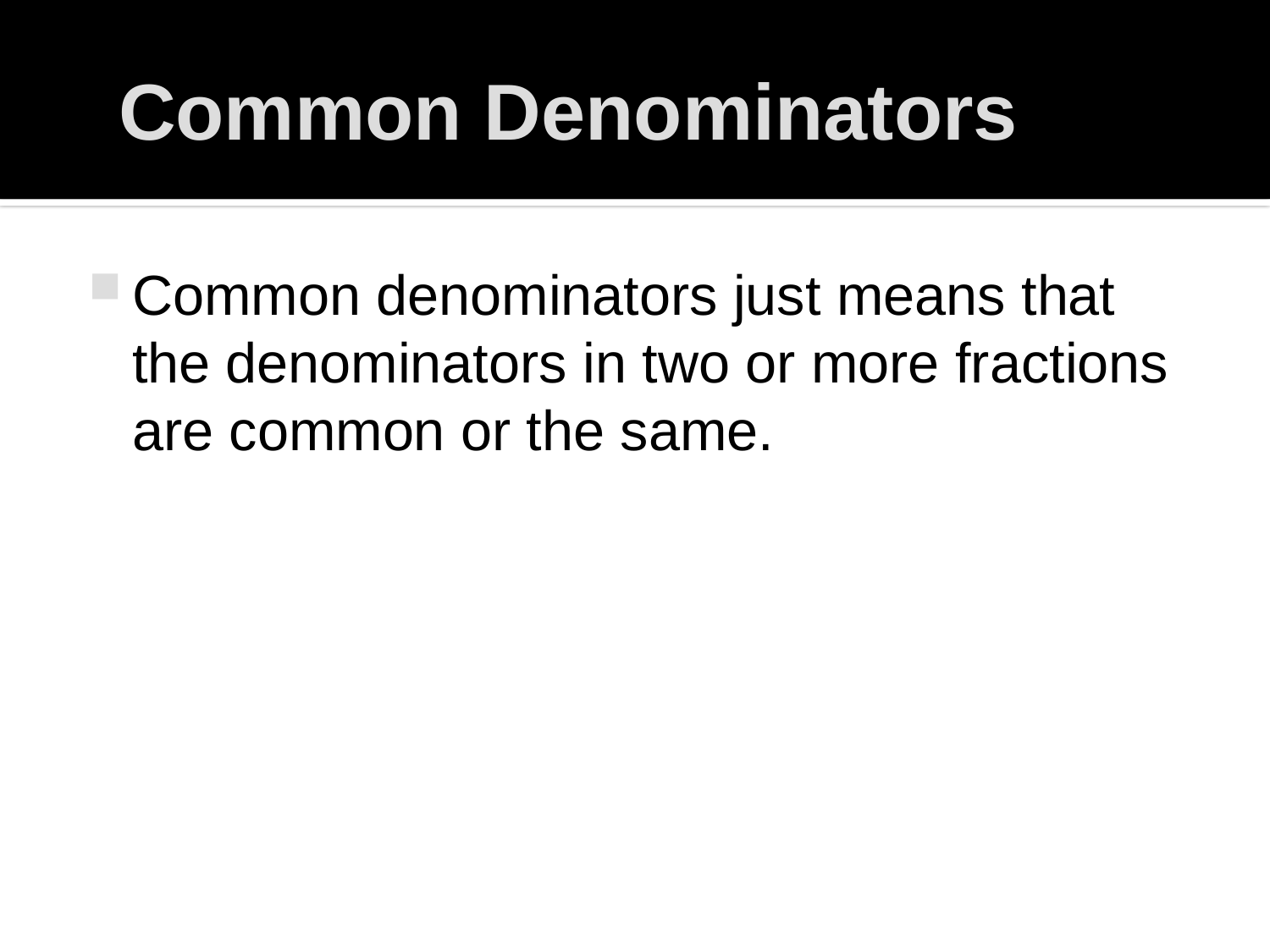

# Common Denominators
Common denominators just means that the denominators in two or more fractions are common or the same.